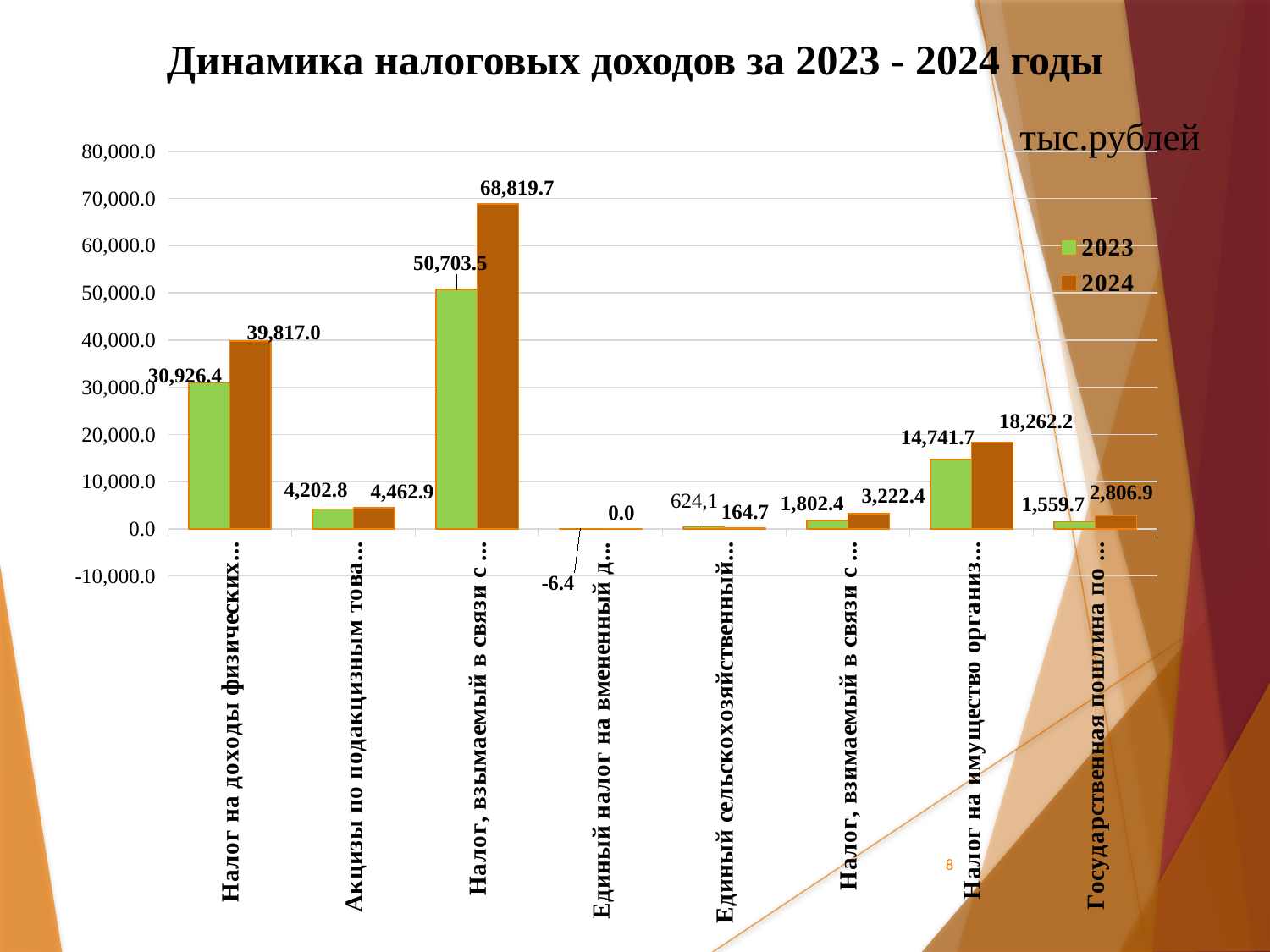

# Динамика налоговых доходов за 2023 - 2024 годы
тыс.рублей

### Chart

| Category | 2023 | 2024 |
|---|---|---|
| Налог на доходы физических лиц | 30926.4 | 39817.0 |
| Акцизы по подакцизным товарам (продуктам), производимым на территории РФ | 4202.8 | 4462.9 |
| Налог, взымаемый в связи с применением упрощенной системы налогообложения | 50703.5 | 68819.7 |
| Единый налог на вмененный доход для отдельных видов деятельности | -6.36 | 0.0 |
| Единый сельскохозяйственный налог | 418.94 | 164.7 |
| Налог, взимаемый в связи с применением патентной системы налогообложения | 1802.41 | 3222.4 |
| Налог на имущество организаций | 14741.74 | 18262.2 |
| Государственная пошлина по делам, рассматриваемым в судах общей юрисдикции | 1559.65 | 2806.9 |
8